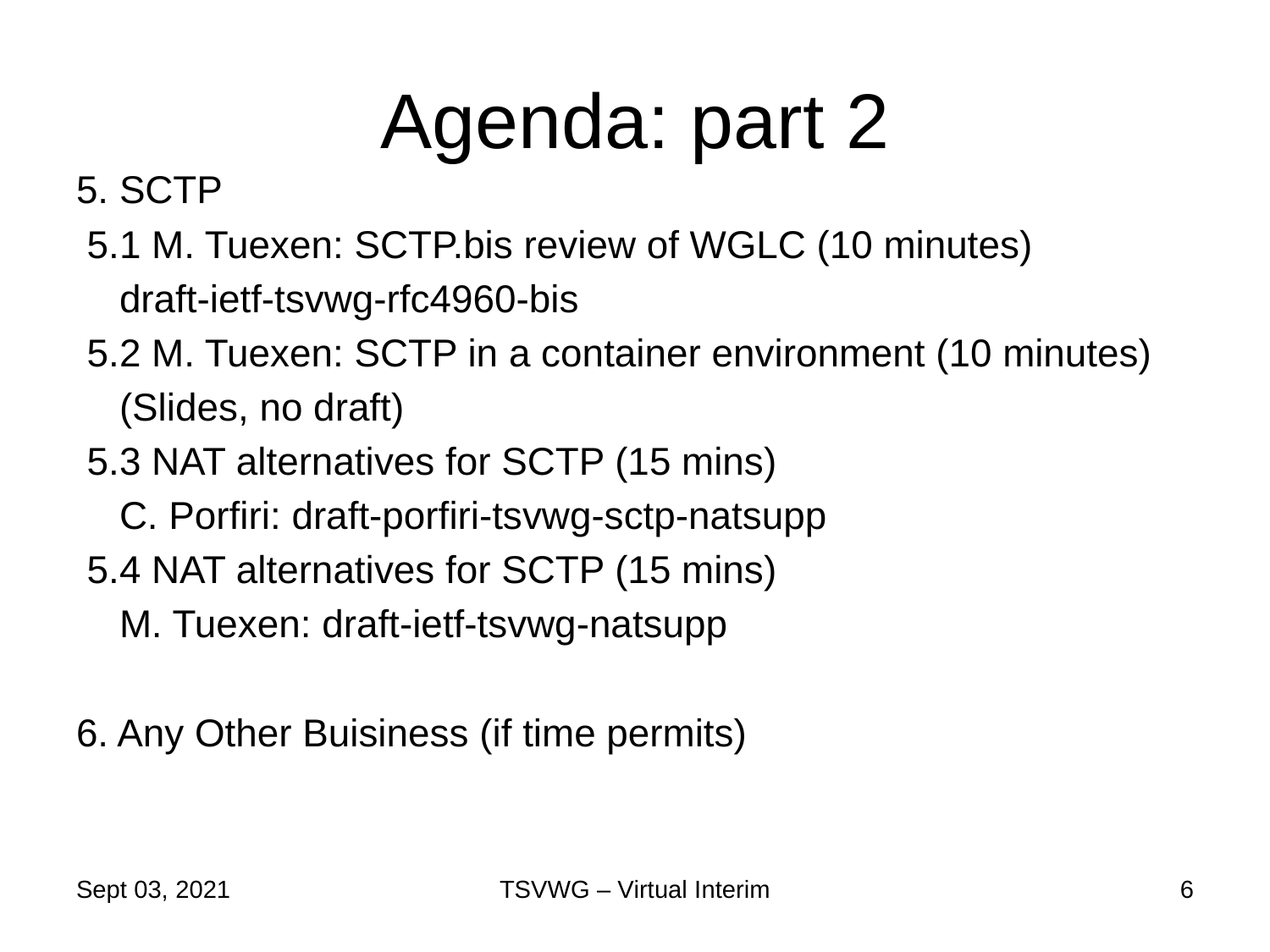

# Agenda: part 2
5. SCTP
 5.1 M. Tuexen: SCTP.bis review of WGLC (10 minutes)
    draft-ietf-tsvwg-rfc4960-bis
 5.2 M. Tuexen: SCTP in a container environment (10 minutes)
    (Slides, no draft)
 5.3 NAT alternatives for SCTP (15 mins)
    C. Porfiri: draft-porfiri-tsvwg-sctp-natsupp
 5.4 NAT alternatives for SCTP (15 mins)
    M. Tuexen: draft-ietf-tsvwg-natsupp

6. Any Other Buisiness (if time permits)
Sept 03, 2021
TSVWG – Virtual Interim
6